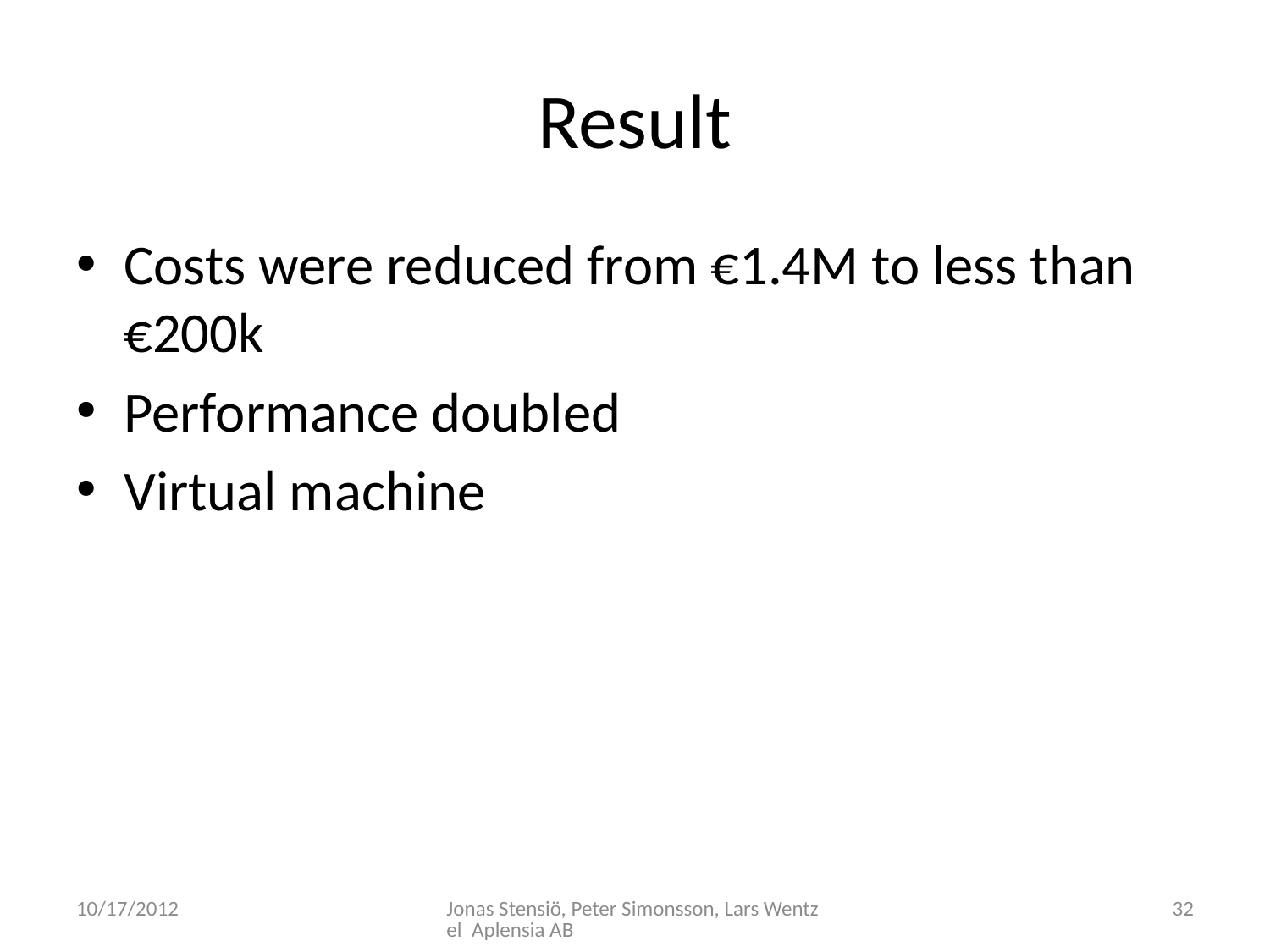

# Result
Costs were reduced from €1.4M to less than €200k
Performance doubled
Virtual machine
10/17/2012
Jonas Stensiö, Peter Simonsson, Lars Wentzel  Aplensia AB
32